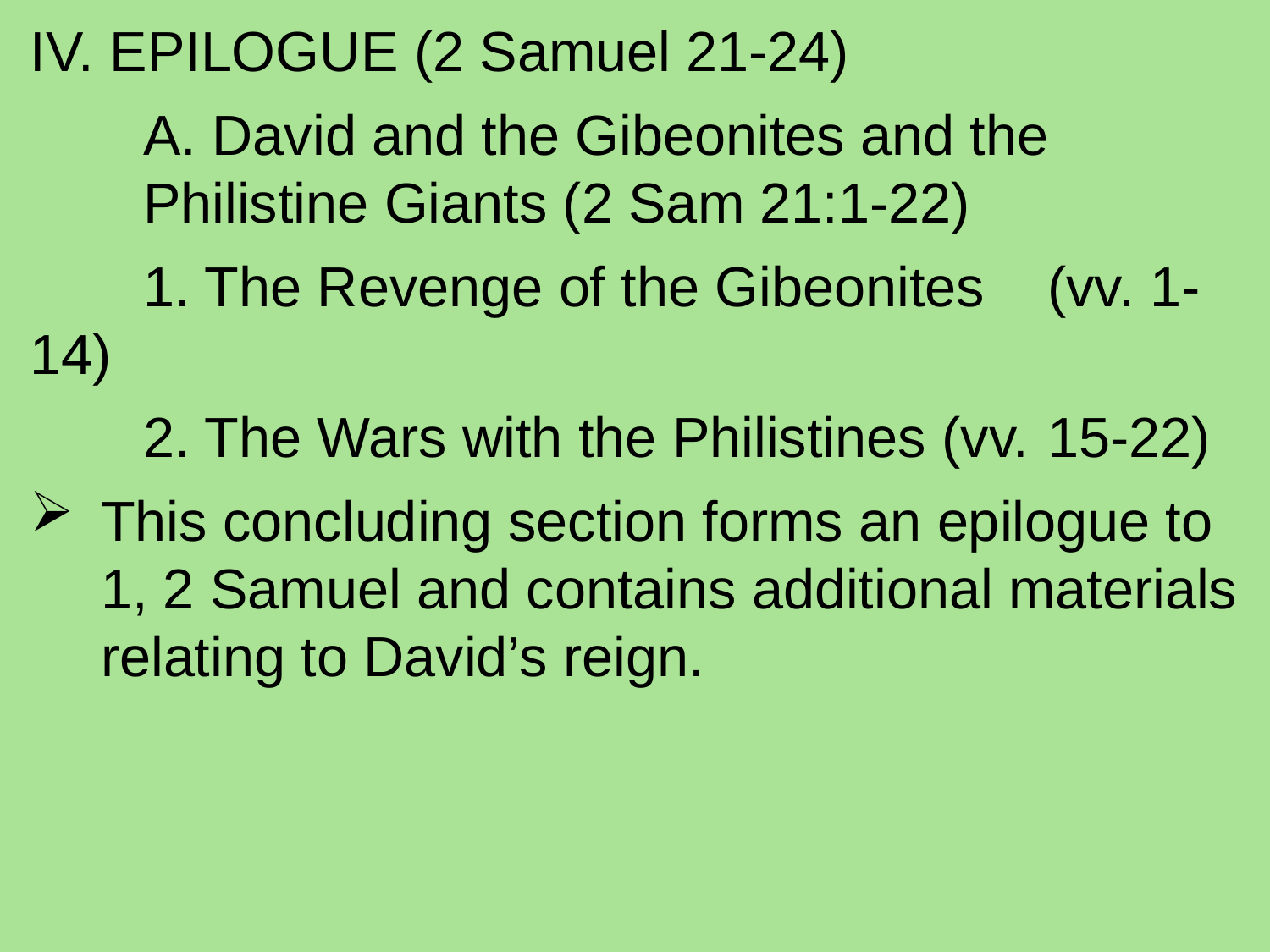

IV. EPILOGUE (2 Samuel 21-24)
		A. David and the Gibeonites and the 								Philistine Giants (2 Sam 21:1-22)
							1. The Revenge of the Gibeonites 										(vv. 1-14)
							2. The Wars with the Philistines (vv. 									15-22)
This concluding section forms an epilogue to 1, 2 Samuel and contains additional materials relating to David’s reign.